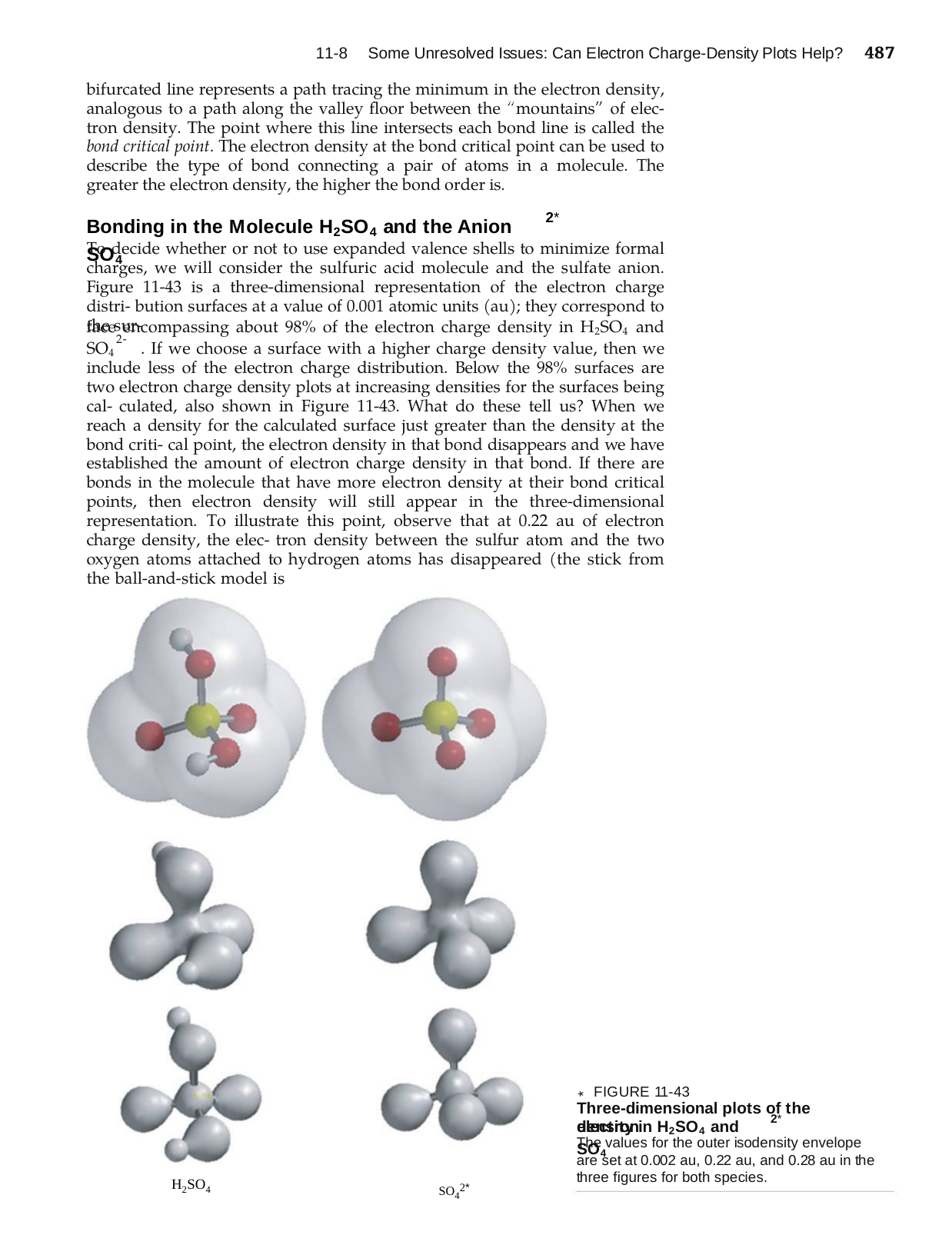

Some Unresolved Issues: Can Electron Charge-Density Plots Help?	487
11-8
bifurcated line represents a path tracing the minimum in the electron density, analogous to a path along the valley floor between the   mountains   of elec- tron density. The point where this line intersects each bond line is called the bond critical point. The electron density at the bond critical point can be used to describe the type of bond connecting a pair of atoms in a molecule. The greater the electron density, the higher the bond order is.

2*
Bonding in the Molecule H2SO4 and the Anion SO4
To decide whether or not to use expanded valence shells to minimize formal charges, we will consider the sulfuric acid molecule and the sulfate anion. Figure 11-43 is a three-dimensional representation of the electron charge distri- bution surfaces at a value of 0.001 atomic units (au); they correspond to the sur-
face encompassing about 98% of the electron charge density in H2SO4  and SO4                         . If we choose a surface with a higher charge density value, then we include less of the electron charge distribution. Below the 98% surfaces are two electron charge density plots at increasing densities for the surfaces being cal- culated, also shown in Figure 11-43. What do these tell us? When we reach a density for the calculated surface just greater than the density at the bond criti- cal point, the electron density in that bond disappears and we have established the amount of electron charge density in that bond. If there are bonds in the molecule that have more electron density at their bond critical points, then electron density will still appear in the three-dimensional representation. To illustrate this point, observe that at 0.22 au of electron charge density, the elec- tron density between the sulfur atom and the two oxygen atoms attached to hydrogen atoms has disappeared (the stick from the ball-and-stick model is
2-
*
FIGURE 11-43
Three-dimensional plots of the electron
2*
density in H2SO4 and SO4
The values for the outer isodensity envelope are set at 0.002 au, 0.22 au, and 0.28 au in the three figures for both species.
SO42*
H2SO4